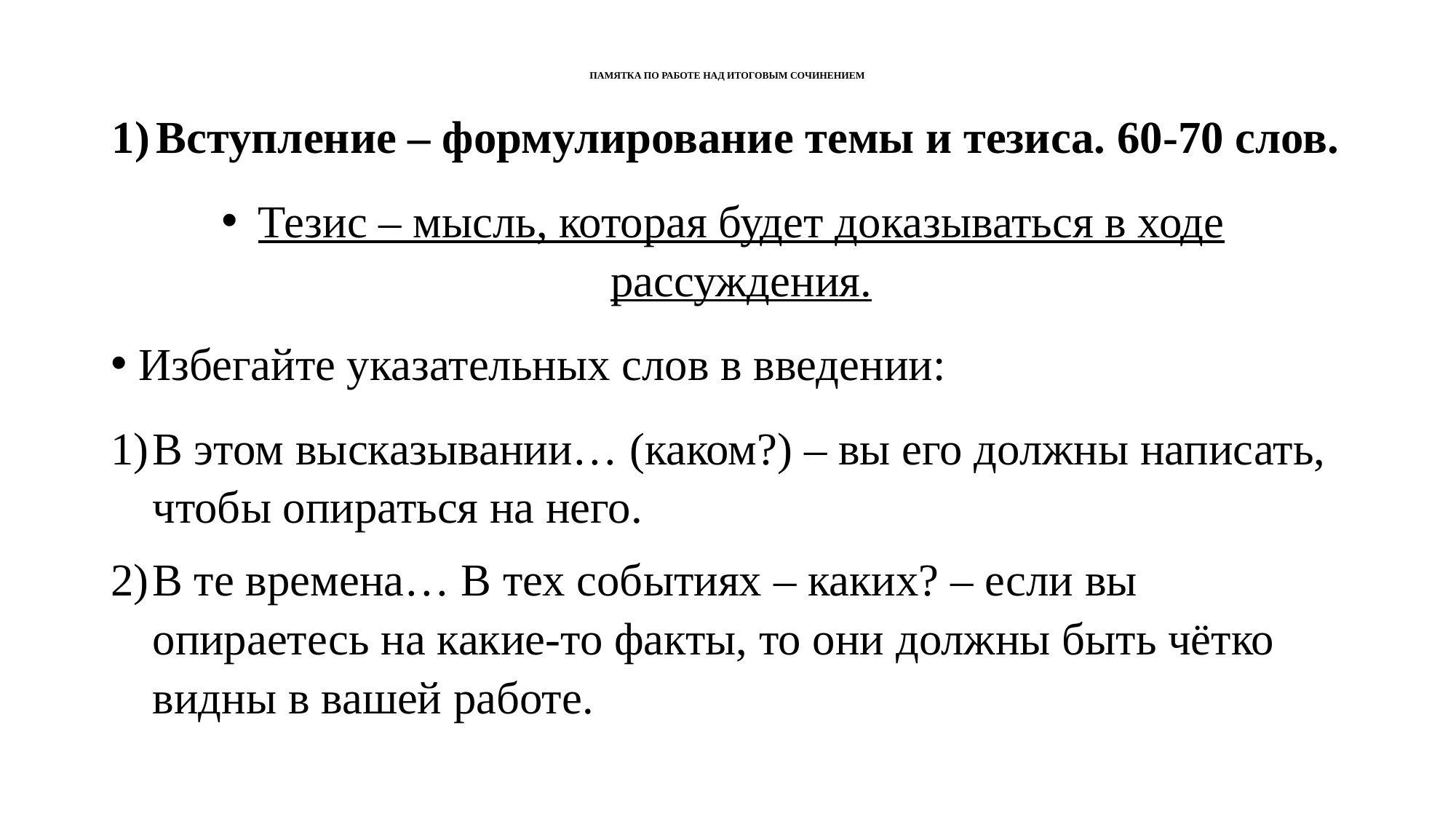

# ПАМЯТКА ПО РАБОТЕ НАД ИТОГОВЫМ СОЧИНЕНИЕМ
Вступление – формулирование темы и тезиса. 60-70 слов.
Тезис – мысль, которая будет доказываться в ходе рассуждения.
Избегайте указательных слов в введении:
В этом высказывании… (каком?) – вы его должны написать, чтобы опираться на него.
В те времена… В тех событиях – каких? – если вы опираетесь на какие-то факты, то они должны быть чётко видны в вашей работе.